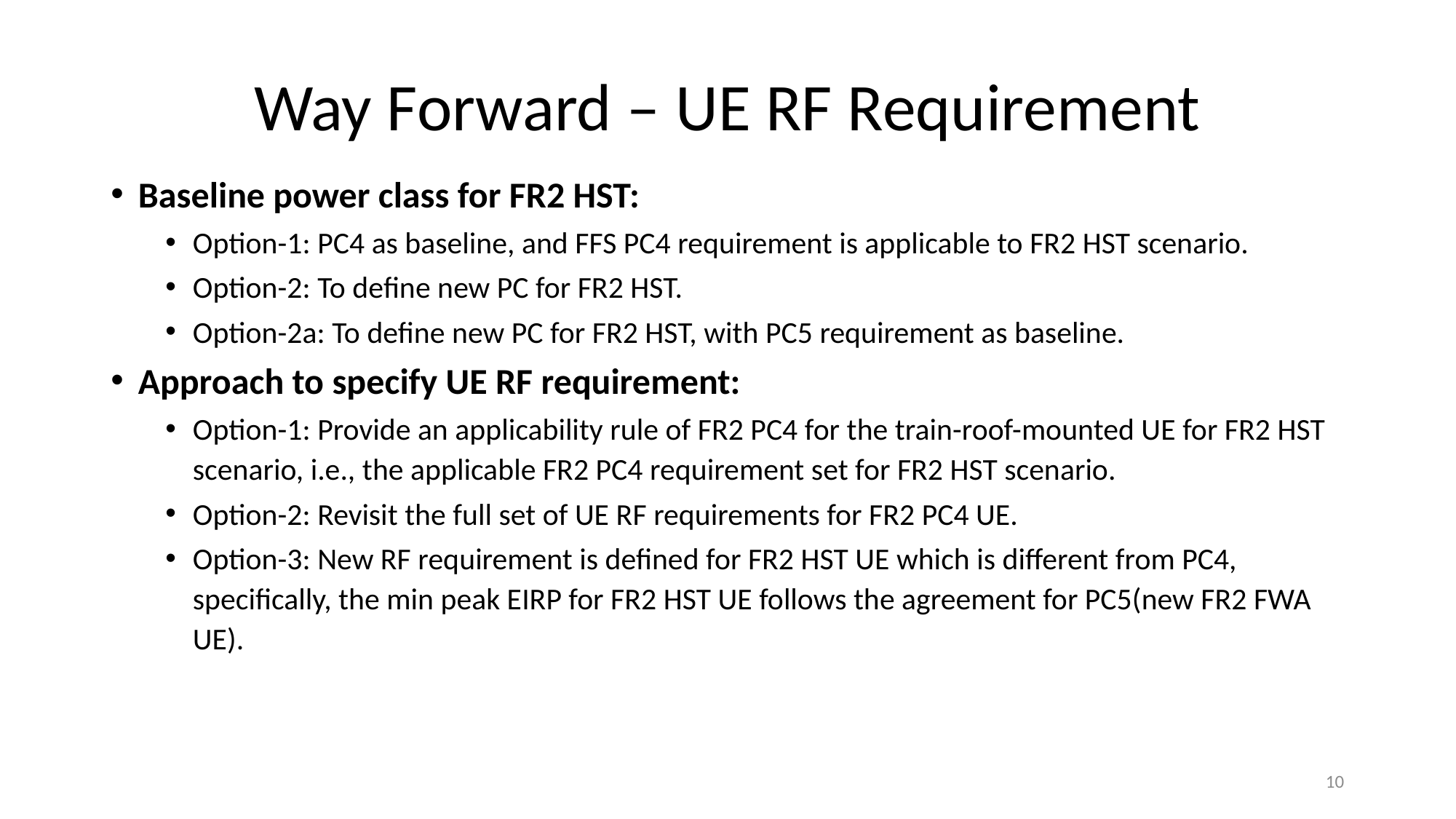

# Way Forward – UE RF Requirement
Baseline power class for FR2 HST:
Option-1: PC4 as baseline, and FFS PC4 requirement is applicable to FR2 HST scenario.
Option-2: To define new PC for FR2 HST.
Option-2a: To define new PC for FR2 HST, with PC5 requirement as baseline.
Approach to specify UE RF requirement:
Option-1: Provide an applicability rule of FR2 PC4 for the train-roof-mounted UE for FR2 HST scenario, i.e., the applicable FR2 PC4 requirement set for FR2 HST scenario.
Option-2: Revisit the full set of UE RF requirements for FR2 PC4 UE.
Option-3: New RF requirement is defined for FR2 HST UE which is different from PC4, specifically, the min peak EIRP for FR2 HST UE follows the agreement for PC5(new FR2 FWA UE).

10